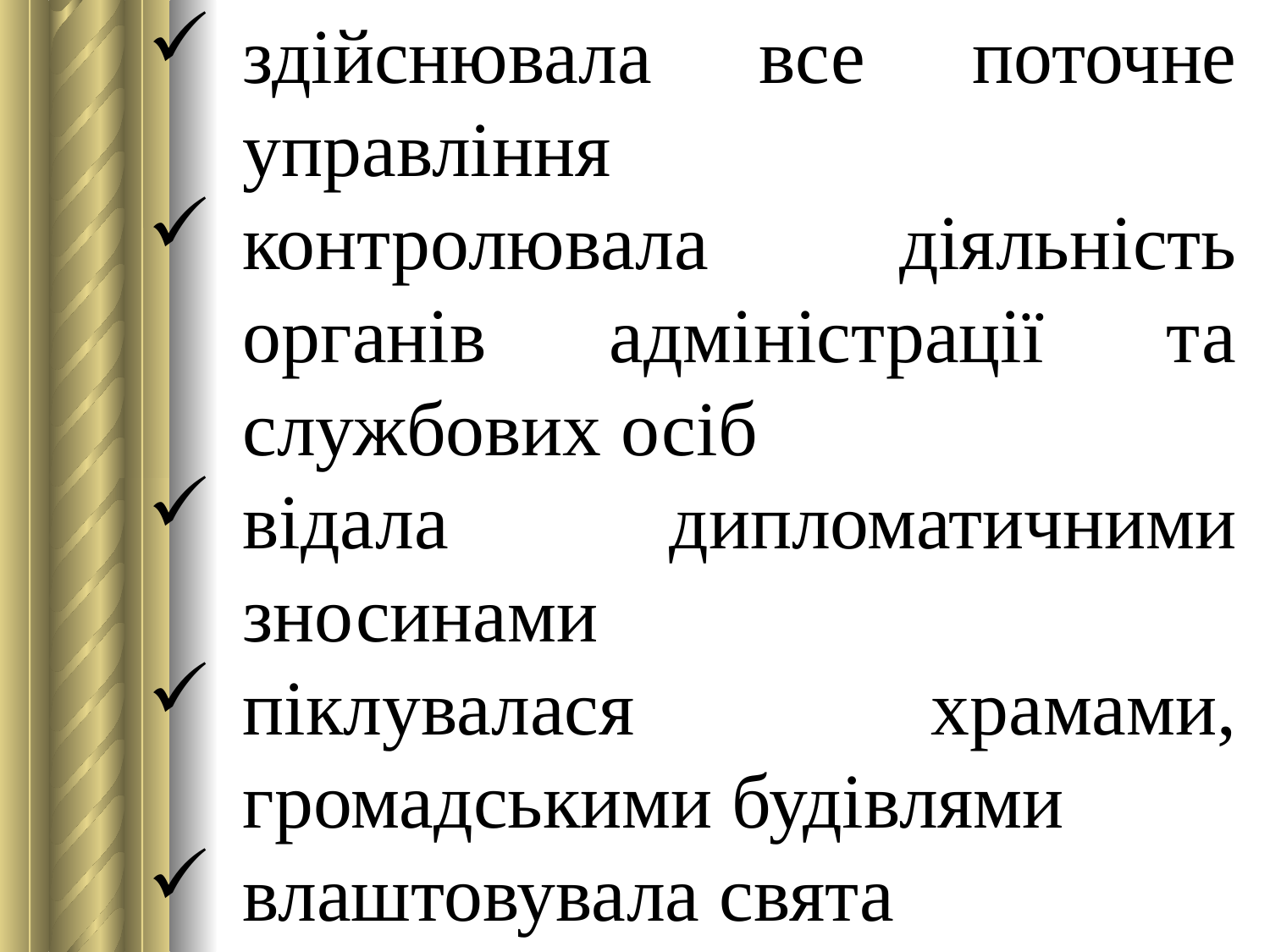

здійснювала все поточне управління
контролювала діяльність органів адміністрації та службових осіб
відала дипломатичними зносинами
піклувалася  храмами, громадськими будівлями
влаштовувала свята